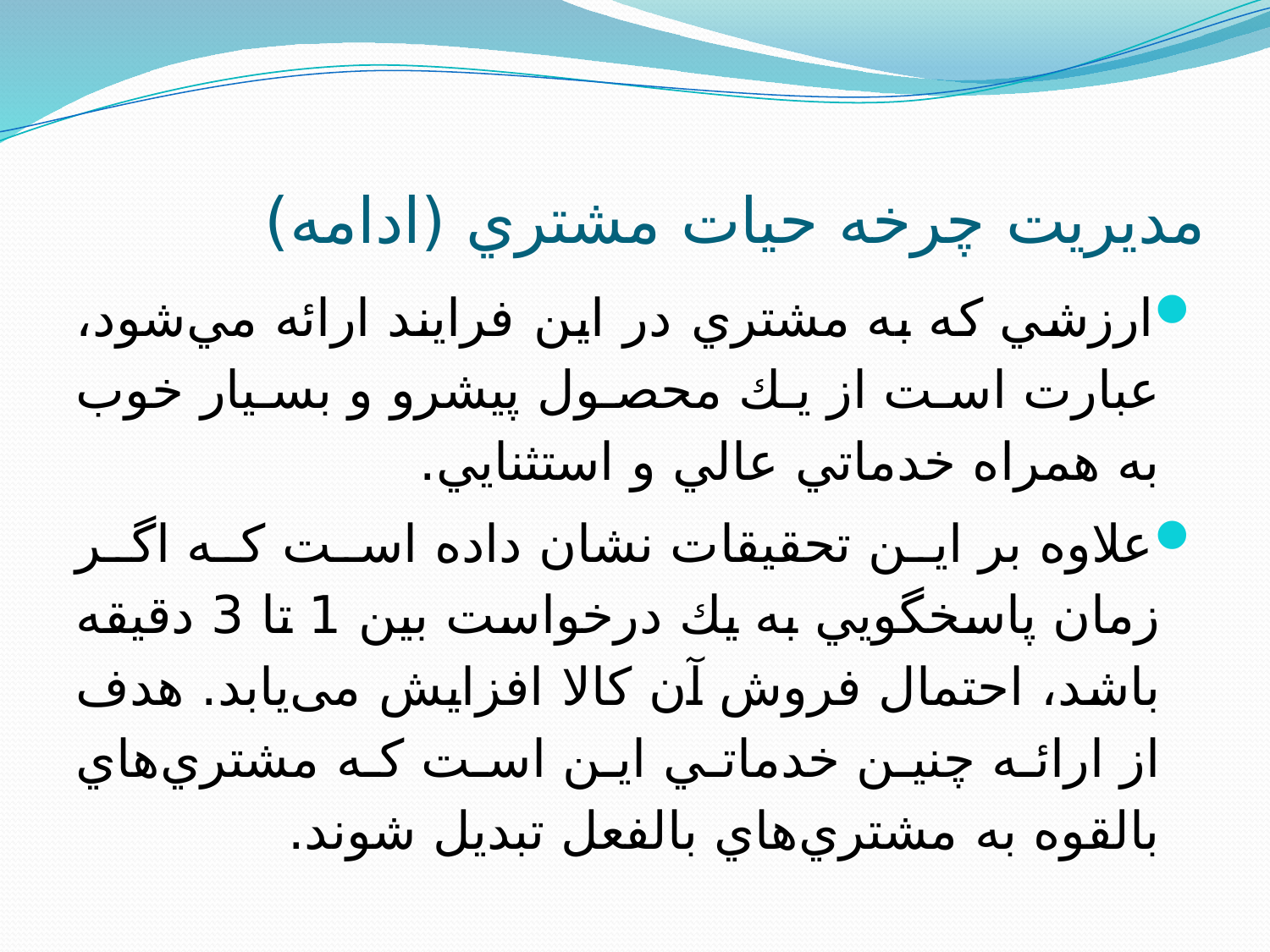

# مديريت چرخه حيات مشتري (ادامه)
ارزشي كه به مشتري در اين فرايند ارائه مي‌شود، عبارت است از يك محصول پيشرو و بسيار خوب به همراه خدماتي عالي و استثنايي.
علاوه بر اين تحقيقات نشان داده است كه اگر زمان پاسخگويي به يك درخواست بين 1 تا 3 دقيقه باشد، احتمال فروش آن كالا افزايش می‌يابد. هدف از ارائه چنين خدماتي اين است كه مشتري‌هاي بالقوه به مشتري‌هاي بالفعل تبديل شوند.